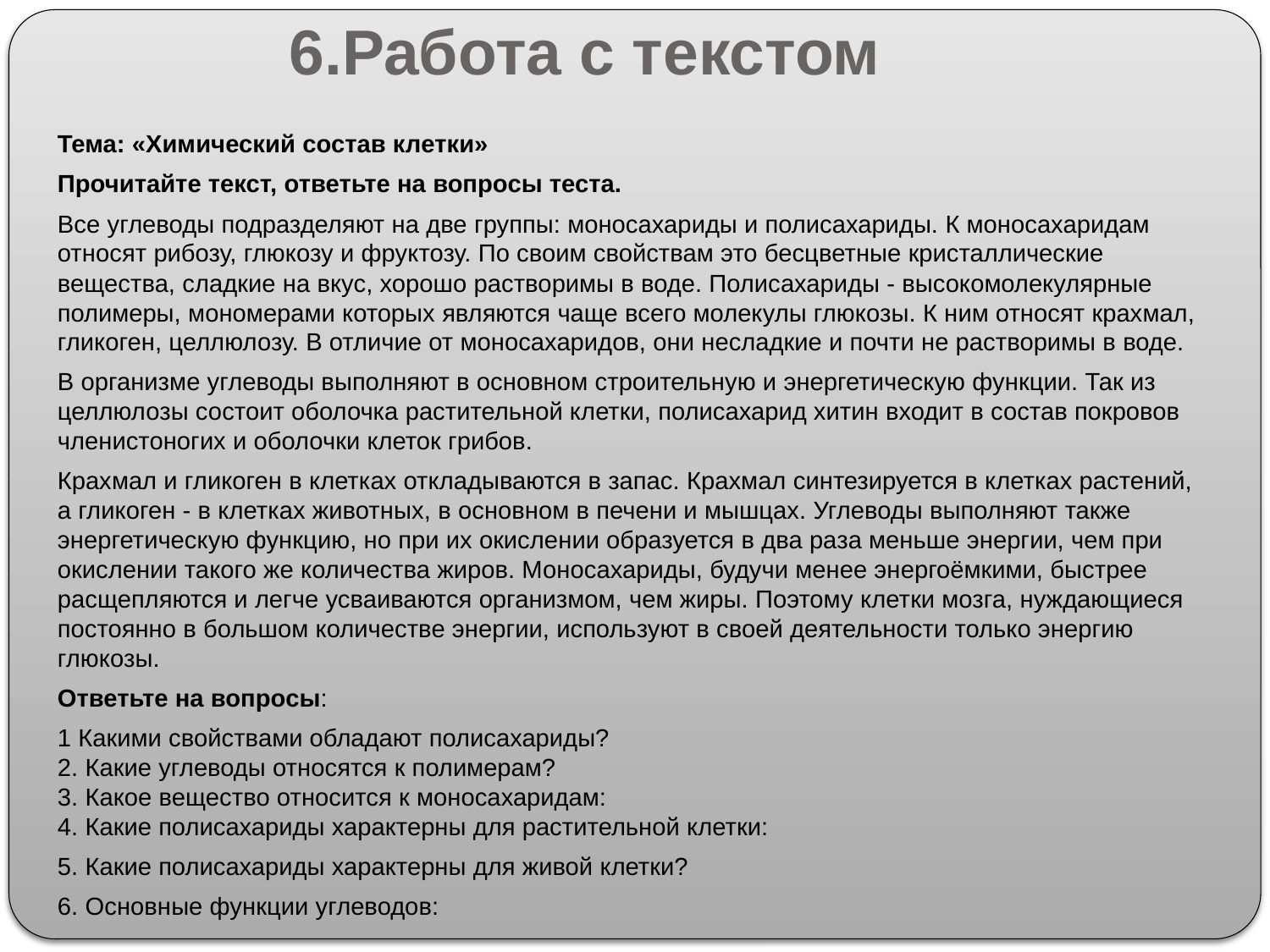

# 6.Работа с текстом
Тема: «Химический состав клетки»
Прочитайте текст, ответьте на вопросы теста.
Все углеводы подразделяют на две группы: моносахариды и полисахариды. К моносахаридам относят рибозу, глюкозу и фруктозу. По своим свойствам это бесцветные кристаллические вещества, сладкие на вкус, хорошо растворимы в воде. Полисахариды - высокомолекулярные полимеры, мономерами которых являются чаще всего молекулы глюкозы. К ним относят крахмал, гликоген, целлюлозу. В отличие от моносахаридов, они несладкие и почти не растворимы в воде.
В организме углеводы выполняют в основном строительную и энергетическую функции. Так из целлюлозы состоит оболочка растительной клетки, полисахарид хитин входит в состав покровов членистоногих и оболочки клеток грибов.
Крахмал и гликоген в клетках откладываются в запас. Крахмал синтезируется в клетках растений, а гликоген - в клетках животных, в основном в печени и мышцах. Углеводы выполняют также энергетическую функцию, но при их окислении образуется в два раза меньше энергии, чем при окислении такого же количества жиров. Моносахариды, будучи менее энергоёмкими, быстрее расщепляются и легче усваиваются организмом, чем жиры. Поэтому клетки мозга, нуждающиеся постоянно в большом количестве энергии, используют в своей деятельности только энергию глюкозы.
Ответьте на вопросы:
1 Какими свойствами обладают полисахариды?
2. Какие углеводы относятся к полимерам?
3. Какое вещество относится к моносахаридам:
4. Какие полисахариды характерны для растительной клетки:
5. Какие полисахариды характерны для живой клетки?
6. Основные функции углеводов: